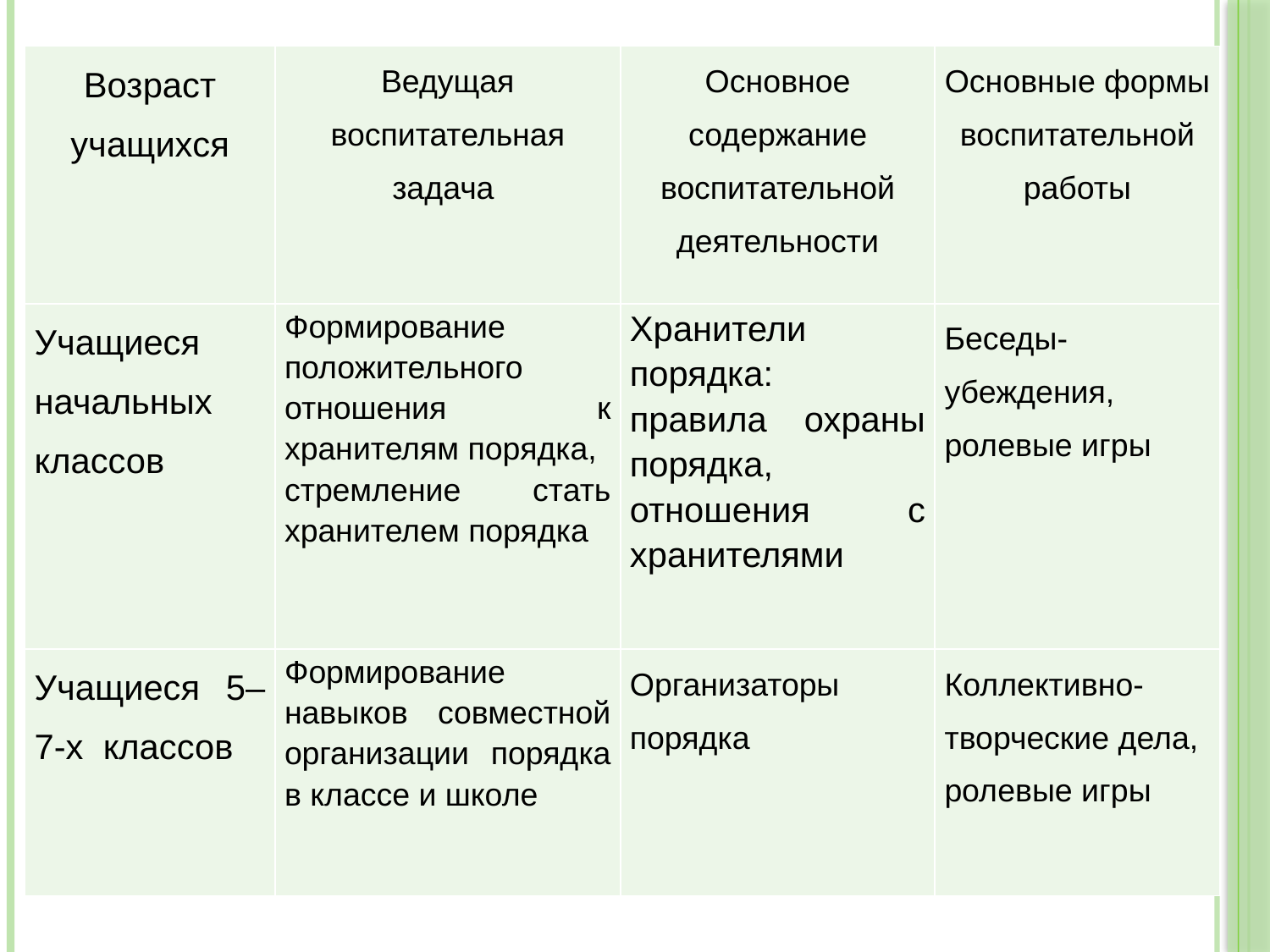

| Возраст учащихся | Ведущая воспитательная задача | Основное содержание воспитательной деятельности | Основные формы воспитательной работы |
| --- | --- | --- | --- |
| Учащиеся начальных классов | Формирование положительного отношения к хранителям порядка, стремление стать хранителем порядка | Хранители порядка: правила охраны порядка, отношения с хранителями | Беседы-убеждения, ролевые игры |
| Учащиеся 5–7-х классов | Формирование навыков совместной организации порядка в классе и школе | Организаторы порядка | Коллективно-творческие дела, ролевые игры |
22